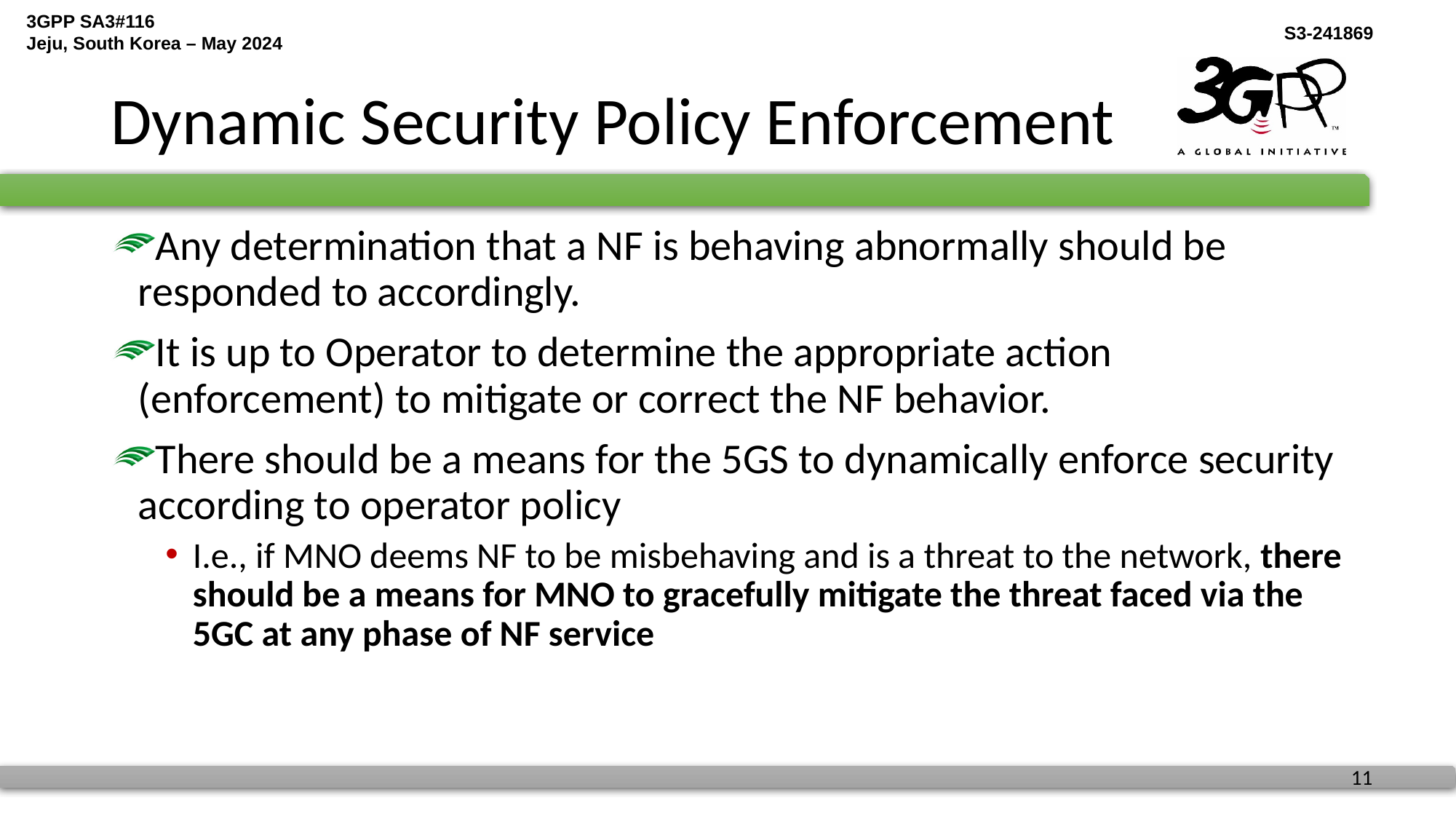

# Dynamic Security Policy Enforcement
Any determination that a NF is behaving abnormally should be responded to accordingly.
It is up to Operator to determine the appropriate action (enforcement) to mitigate or correct the NF behavior.
There should be a means for the 5GS to dynamically enforce security according to operator policy
I.e., if MNO deems NF to be misbehaving and is a threat to the network, there should be a means for MNO to gracefully mitigate the threat faced via the 5GC at any phase of NF service